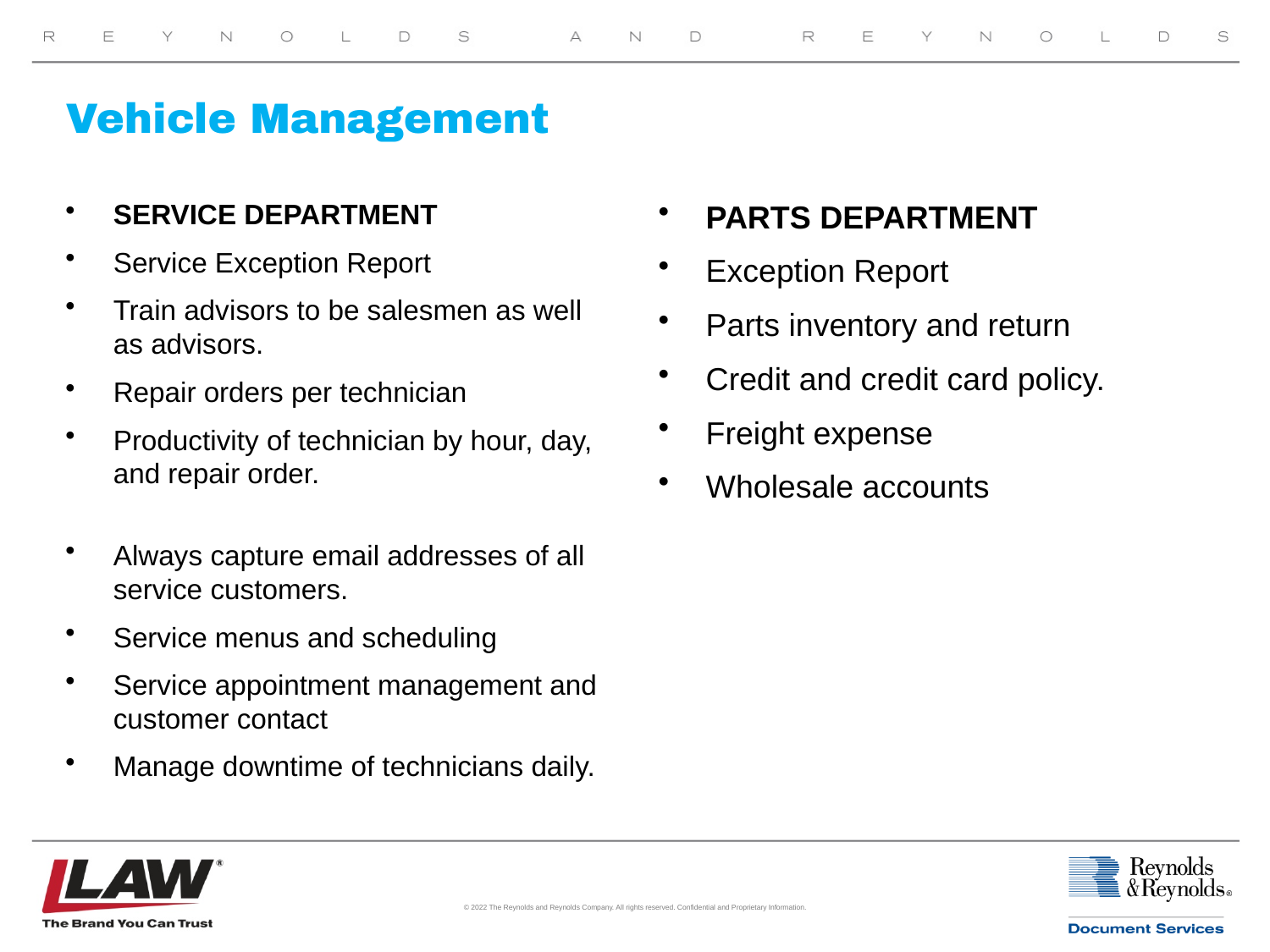

# Vehicle Management
SERVICE DEPARTMENT
Service Exception Report
Train advisors to be salesmen as well as advisors.
Repair orders per technician
Productivity of technician by hour, day, and repair order.
Always capture email addresses of all service customers.
Service menus and scheduling
Service appointment management and customer contact
Manage downtime of technicians daily.

PARTS DEPARTMENT
Exception Report
Parts inventory and return
Credit and credit card policy.
Freight expense
Wholesale accounts